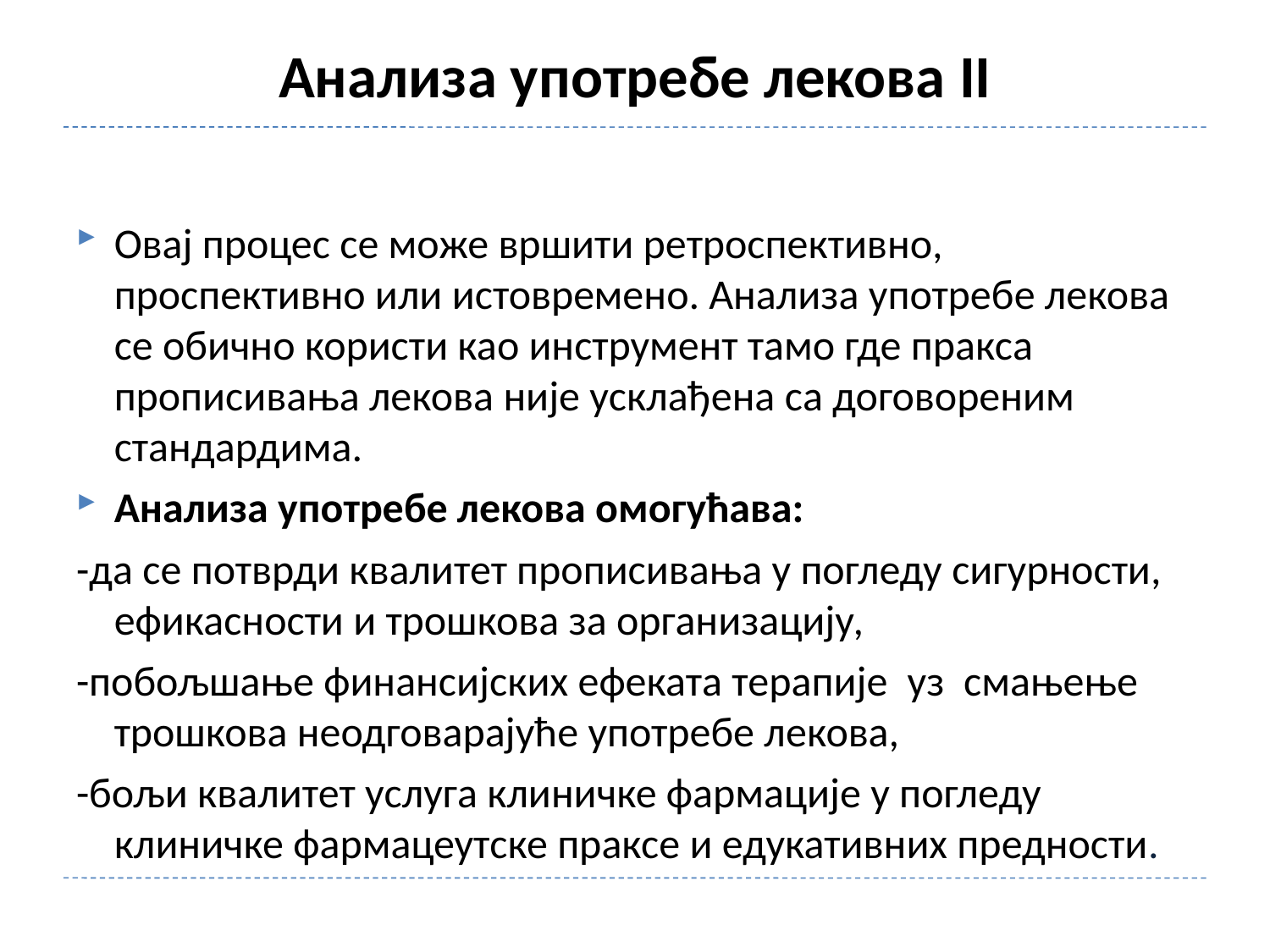

# Анализа употребе лекова II

Овај процес се може вршити ретроспективно, проспективно или истовремено. Анализа употребе лекова  се обично користи као инструмент тамо где пракса прописивања лекова није усклађена са договореним стандардима.
Анализа употребе лекова омогућава:
-да се потврди квалитет прописивања у погледу сигурности, ефикасности и трошкова за организацију,
-побољшање финансијских ефеката терапије  уз  смањење трошкова неодговарајуће употребе лекова,
-бољи квалитет услуга клиничке фармације у погледу клиничке фармацеутске праксе и едукативних предности.